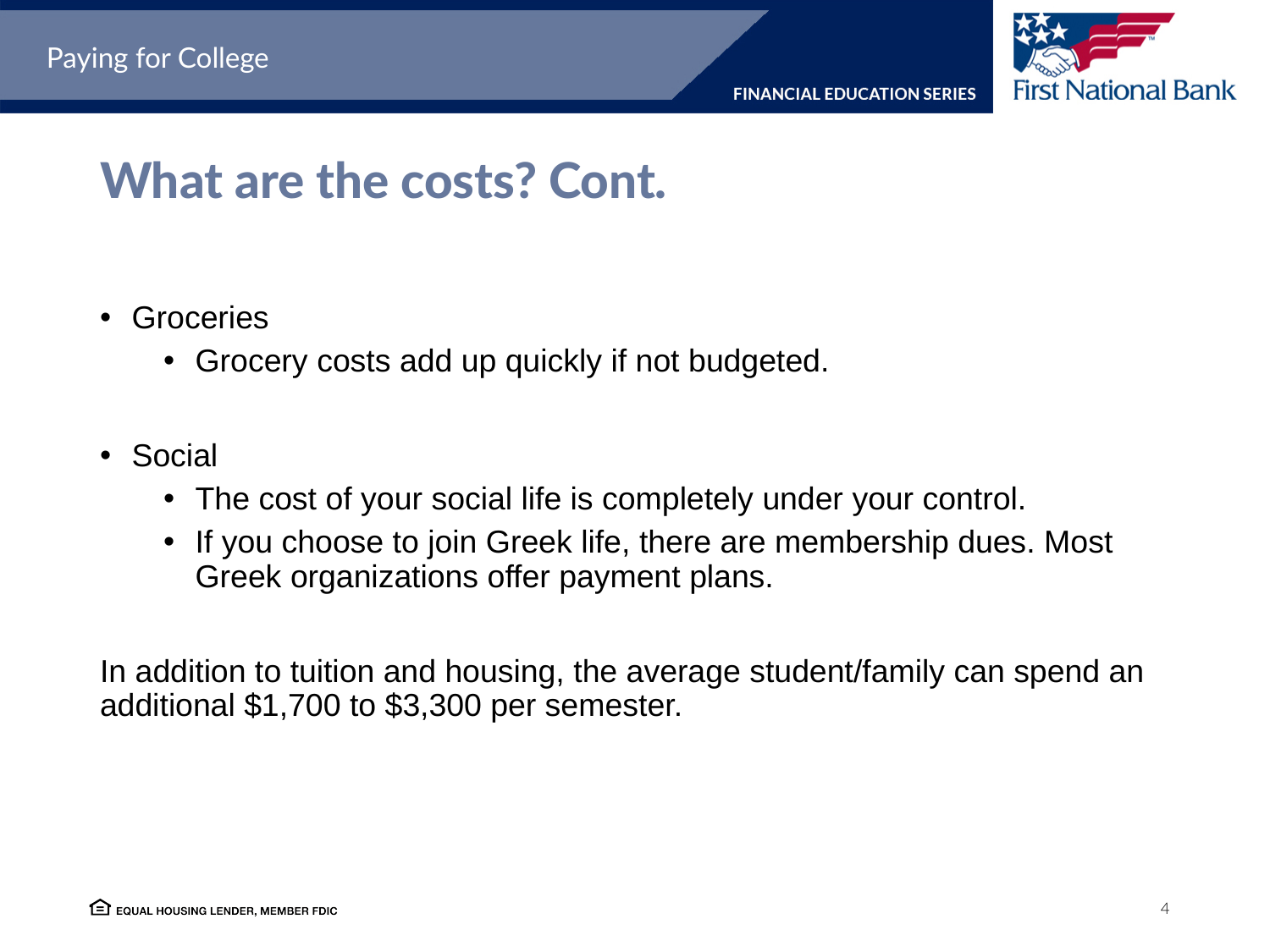

Paying for College
# What are the costs? Cont.

Groceries
Grocery costs add up quickly if not budgeted.

Social
The cost of your social life is completely under your control.
If you choose to join Greek life, there are membership dues. Most Greek organizations offer payment plans.

In addition to tuition and housing, the average student/family can spend an additional $1,700 to $3,300 per semester.
4